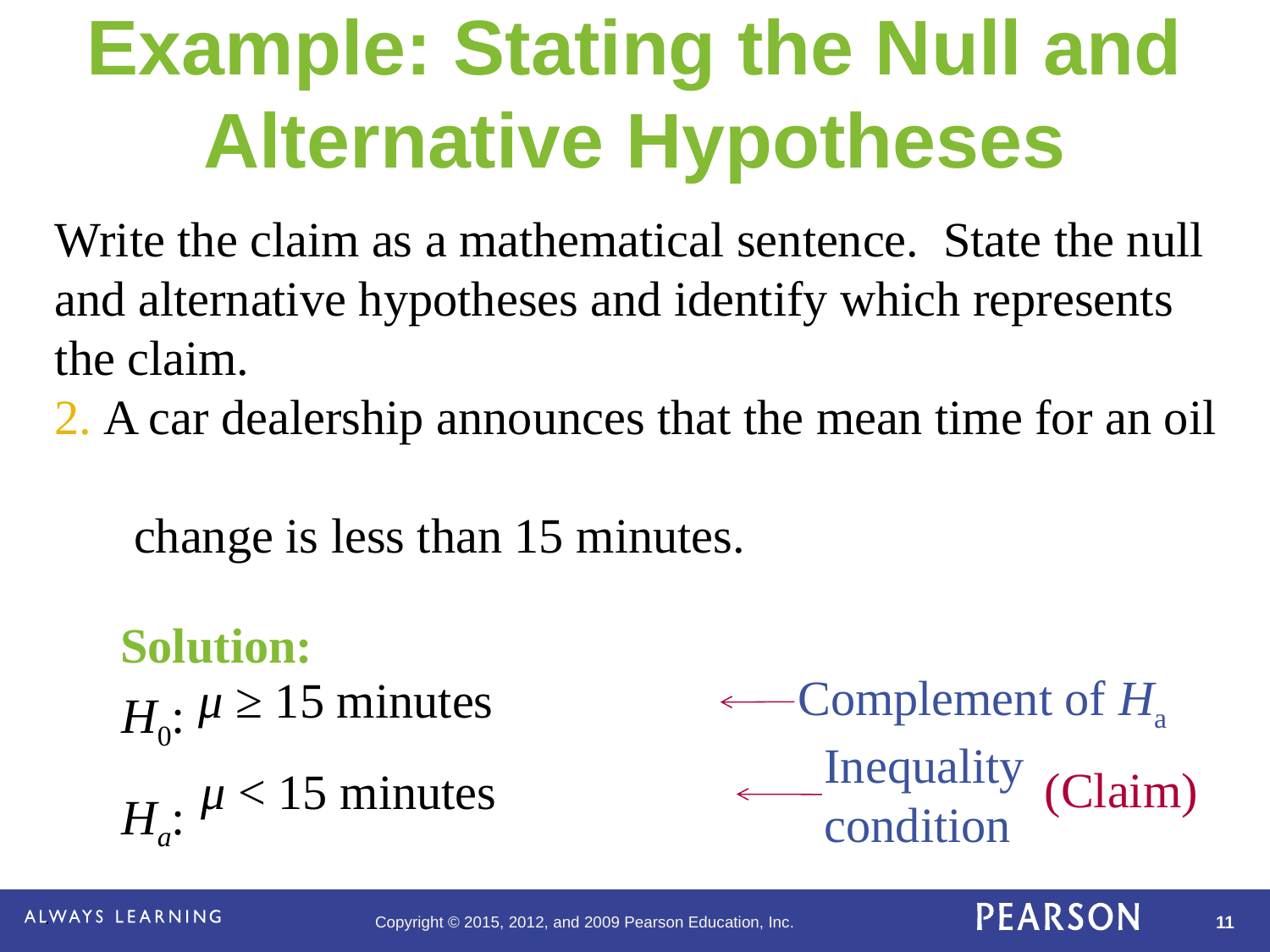

# Example: Stating the Null and Alternative Hypotheses
Write the claim as a mathematical sentence.  State the null and alternative hypotheses and identify which represents the claim.
 A car dealership announces that the mean time for an oil
    change is less than 15 minutes.
Solution:
H0:
Ha:
Complement of Ha
μ ≥ 15 minutes
Inequality condition
(Claim)
μ < 15 minutes
.